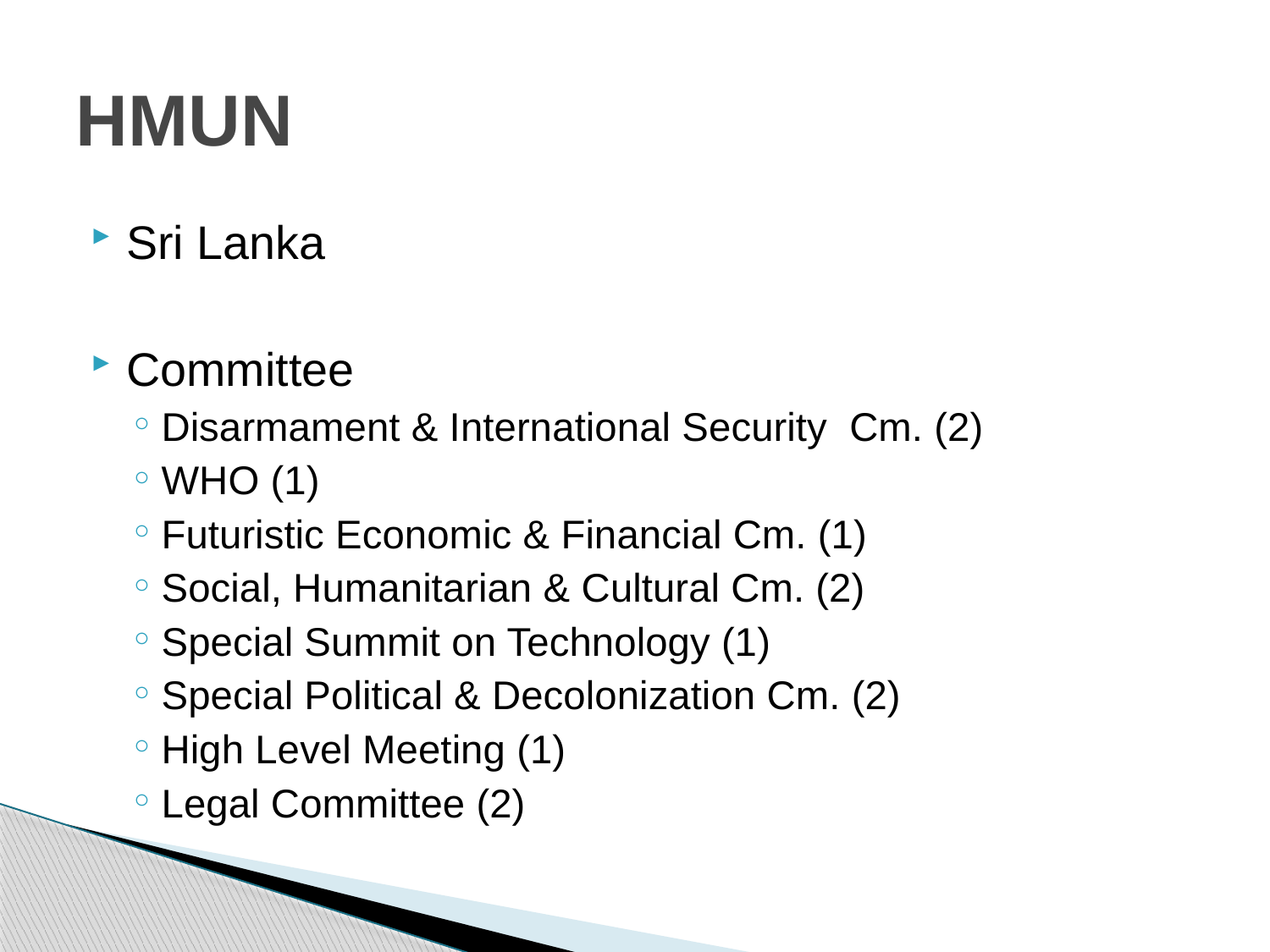

# HMUN
Sri Lanka

Committee
Disarmament & International Security  Cm. (2)
WHO (1)
Futuristic Economic & Financial Cm. (1)
Social, Humanitarian & Cultural Cm. (2)
Special Summit on Technology (1)
Special Political & Decolonization Cm. (2)
High Level Meeting (1)
Legal Committee (2)